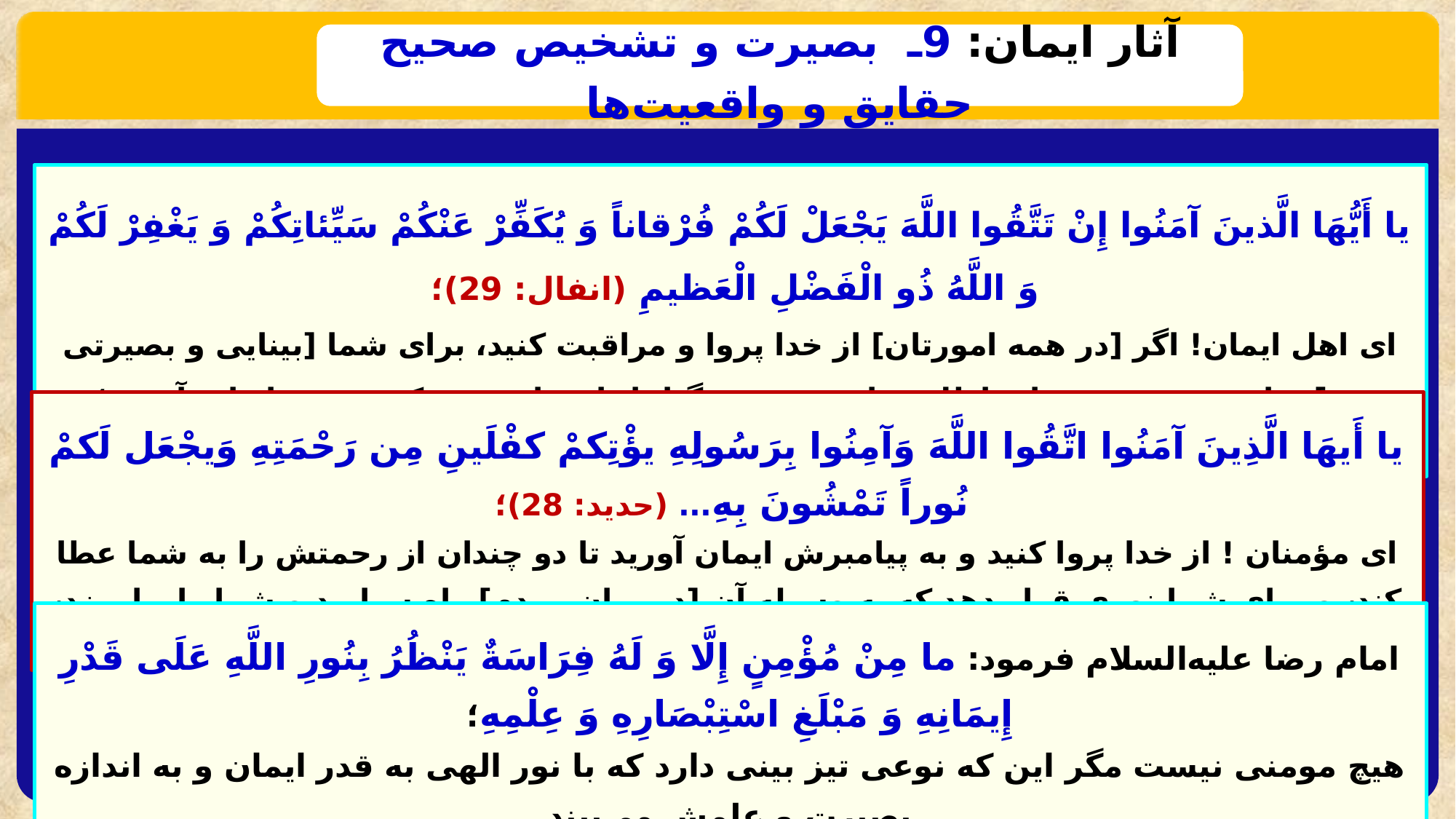

آثار ایمان: 9ـ  بصیرت و تشخیص صحیح حقایق و واقعیت‌ها

يا أَيُّهَا الَّذينَ آمَنُوا إِنْ تَتَّقُوا اللَّهَ يَجْعَلْ لَكُمْ فُرْقاناً وَ يُكَفِّرْ عَنْكُمْ سَيِّئاتِكُمْ وَ يَغْفِرْ لَكُمْ وَ اللَّهُ ذُو الْفَضْلِ الْعَظيمِ (انفال: 29)؛
اى اهل ايمان! اگر [در همه امورتان] از خدا پروا و مراقبت كنيد، براى شما [بينايى و بصيرتى ويژه] براى تشخيص حق از باطل قرار مى‏دهد، و گناهانتان را محو مى‏كند، و شما را مى‏آمرزد؛ و خدا داراى فضل بزرگ است.‏
یا أَیهَا الَّذِینَ آمَنُوا اتَّقُوا اللَّهَ وَآمِنُوا بِرَسُولِهِ یؤْتِکمْ کفْلَینِ مِن رَحْمَتِهِ وَیجْعَل لَکمْ نُوراً تَمْشُونَ بِهِ... (حدید: 28)؛
اى مؤمنان ! از خدا پروا كنيد و به پيامبرش ايمان آوريد تا دو چندان از رحمتش را به شما عطا كند، و براى شما نورى قرار دهد كه به وسيله آن [در ميان مردم] راه سپاريد و شما را بيامرزد، و خدا بسيار آمرزنده و مهربان است
امام رضا علیه‌السلام فرمود: ما مِنْ مُؤْمِنٍ إِلَّا وَ لَهُ فِرَاسَةٌ يَنْظُرُ بِنُورِ اللَّهِ عَلَى‏ قَدْرِ إِيمَانِهِ‏ وَ مَبْلَغِ‏ اسْتِبْصَارِهِ وَ عِلْمِهِ؛
هیچ مومنی نیست مگر این که نوعی تیز بینی دارد که با نور الهی به قدر ایمان و به اندازه بصیرت و علمش می‌بیند